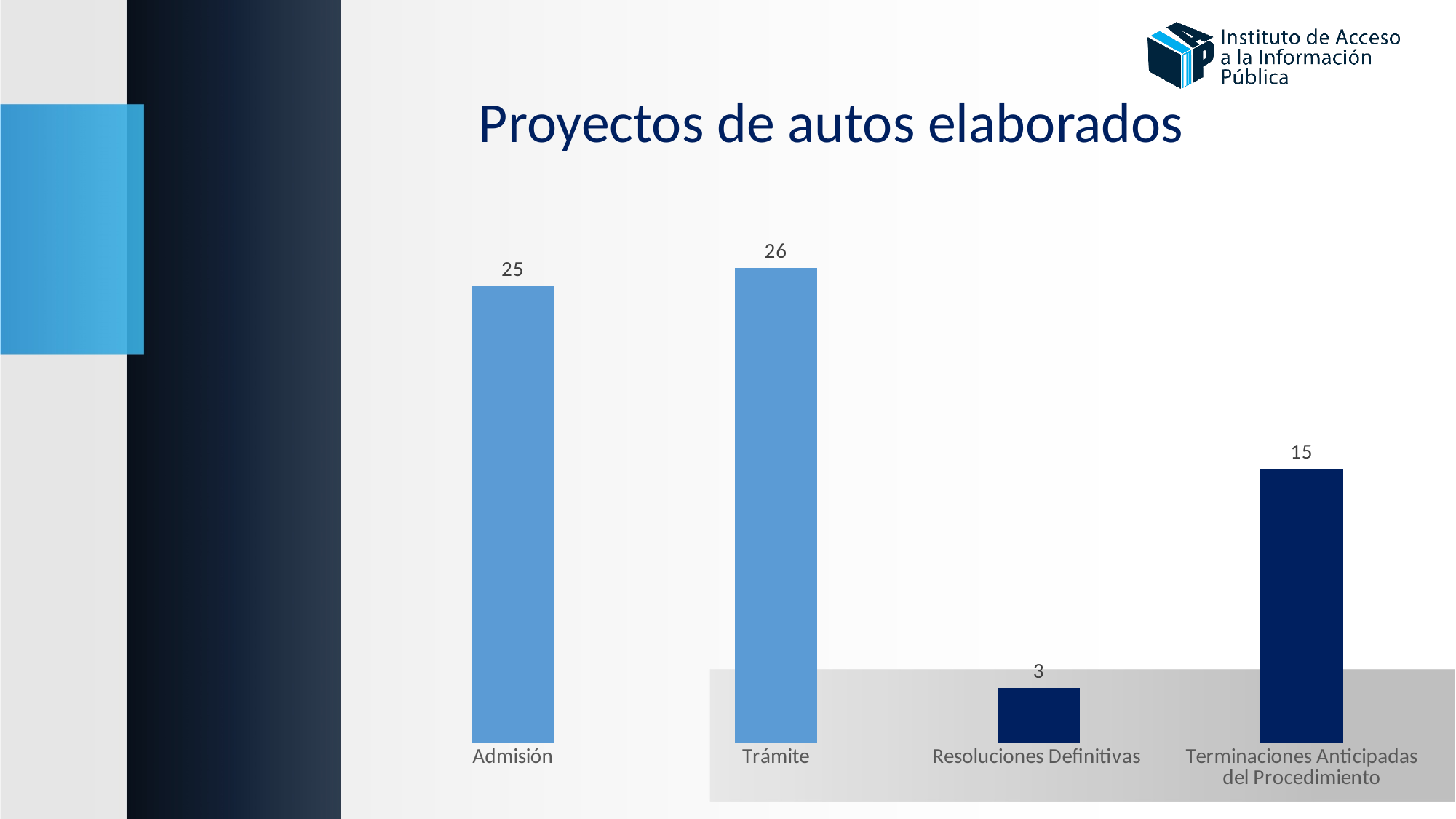

# Proyectos de autos elaborados

### Chart

| Category |  |
|---|---|
| Admisión | 25.0 |
| Trámite | 26.0 |
| Resoluciones Definitivas  | 3.0 |
| Terminaciones Anticipadas del Procedimiento | 15.0 |